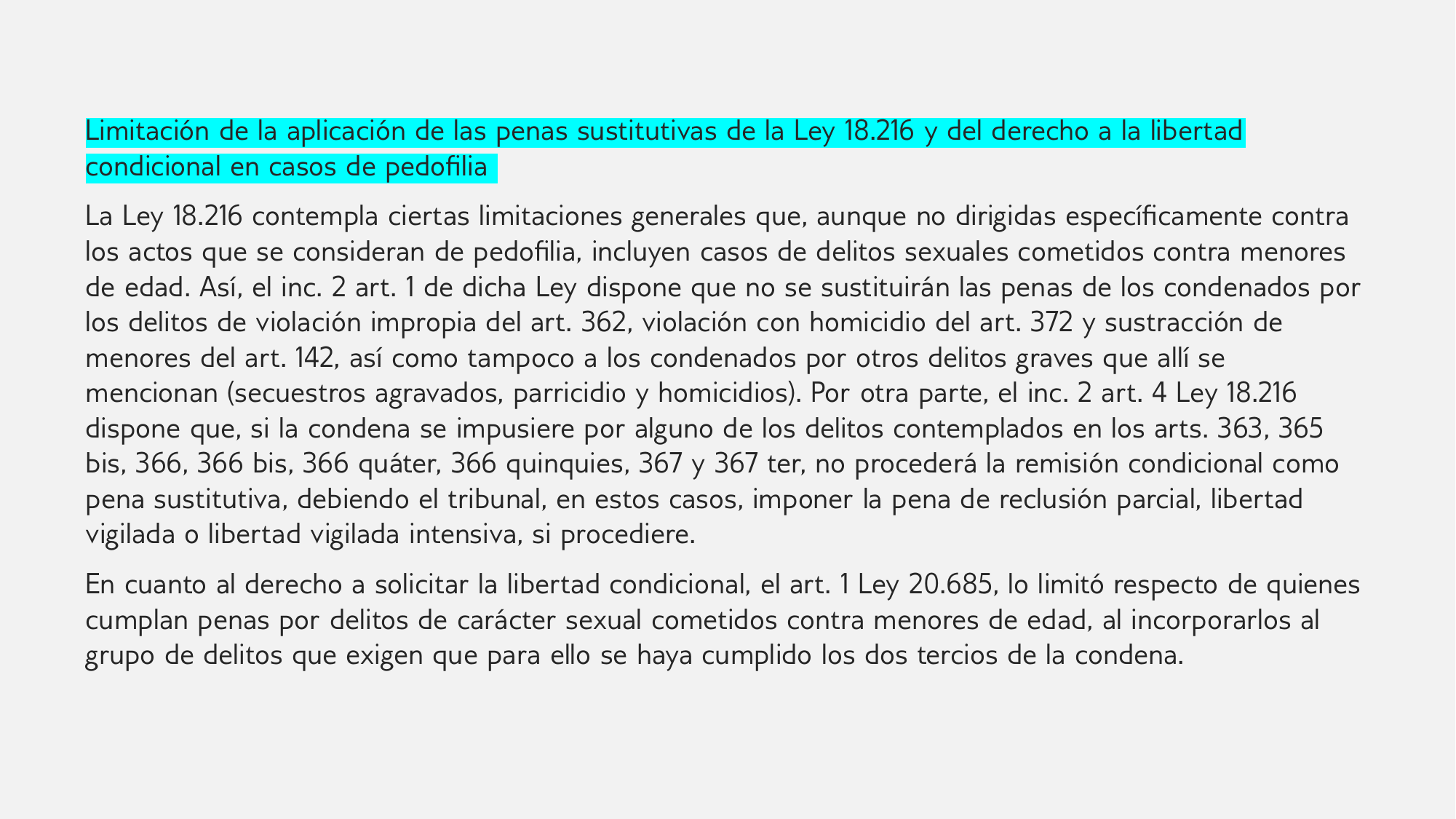

Limitación de la aplicación de las penas sustitutivas de la Ley 18.216 y del derecho a la libertad condicional en casos de pedofilia
La Ley 18.216 contempla ciertas limitaciones generales que, aunque no dirigidas específicamente contra los actos que se consideran de pedofilia, incluyen casos de delitos sexuales cometidos contra menores de edad. Así, el inc. 2 art. 1 de dicha Ley dispone que no se sustituirán las penas de los condenados por los delitos de violación impropia del art. 362, violación con homicidio del art. 372 y sustracción de menores del art. 142, así como tampoco a los condenados por otros delitos graves que allí se mencionan (secuestros agravados, parricidio y homicidios). Por otra parte, el inc. 2 art. 4 Ley 18.216 dispone que, si la condena se impusiere por alguno de los delitos contemplados en los arts. 363, 365 bis, 366, 366 bis, 366 quáter, 366 quinquies, 367 y 367 ter, no procederá la remisión condicional como pena sustitutiva, debiendo el tribunal, en estos casos, imponer la pena de reclusión parcial, libertad vigilada o libertad vigilada intensiva, si procediere.
En cuanto al derecho a solicitar la libertad condicional, el art. 1 Ley 20.685, lo limitó respecto de quienes cumplan penas por delitos de carácter sexual cometidos contra menores de edad, al incorporarlos al grupo de delitos que exigen que para ello se haya cumplido los dos tercios de la condena.